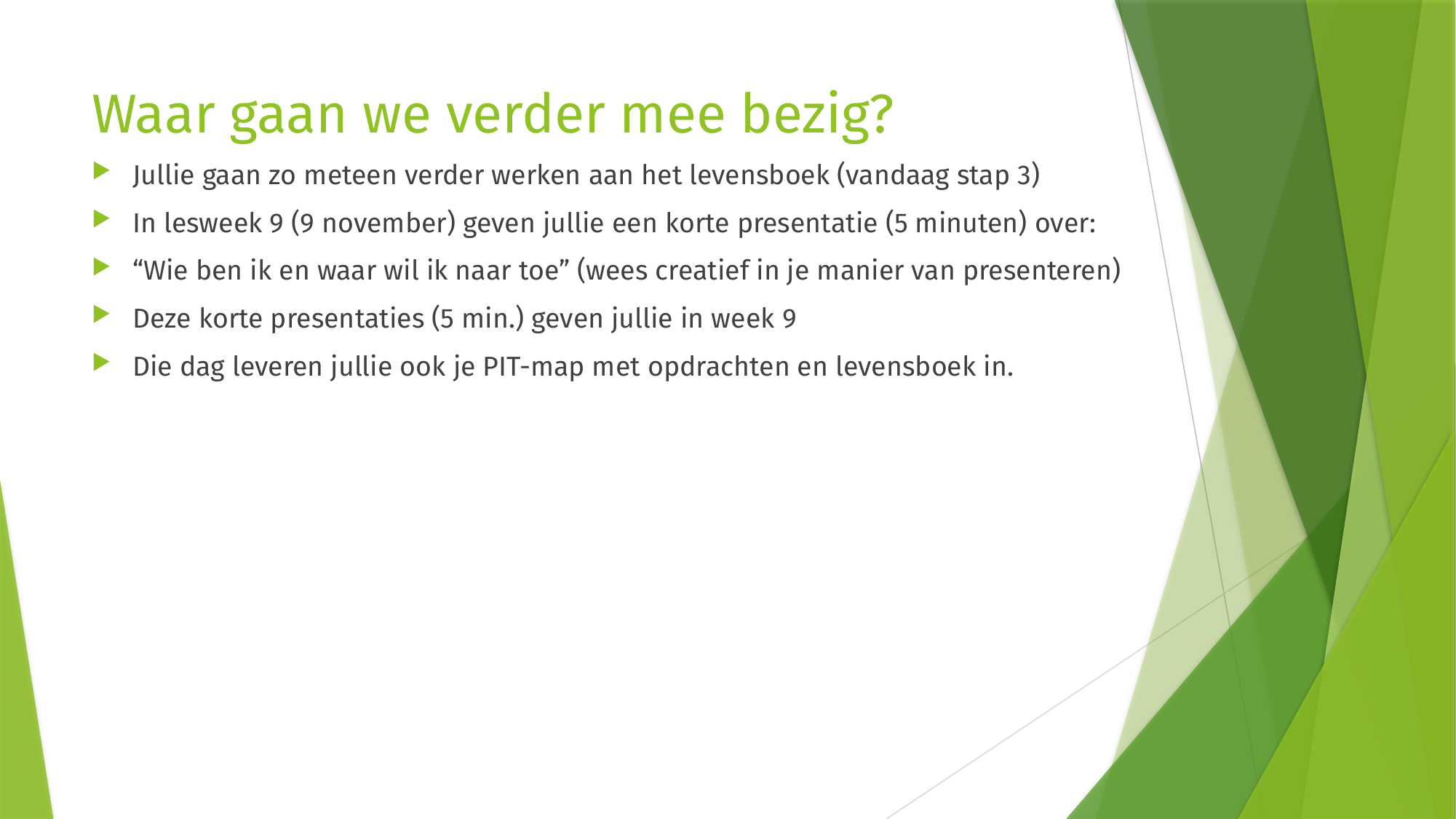

# Waar gaan we verder mee bezig?
Jullie gaan zo meteen verder werken aan het levensboek (vandaag stap 3)
In lesweek 9 (9 november) geven jullie een korte presentatie (5 minuten) over:
“Wie ben ik en waar wil ik naar toe” (wees creatief in je manier van presenteren)
Deze korte presentaties (5 min.) geven jullie in week 9
Die dag leveren jullie ook je PIT-map met opdrachten en levensboek in.